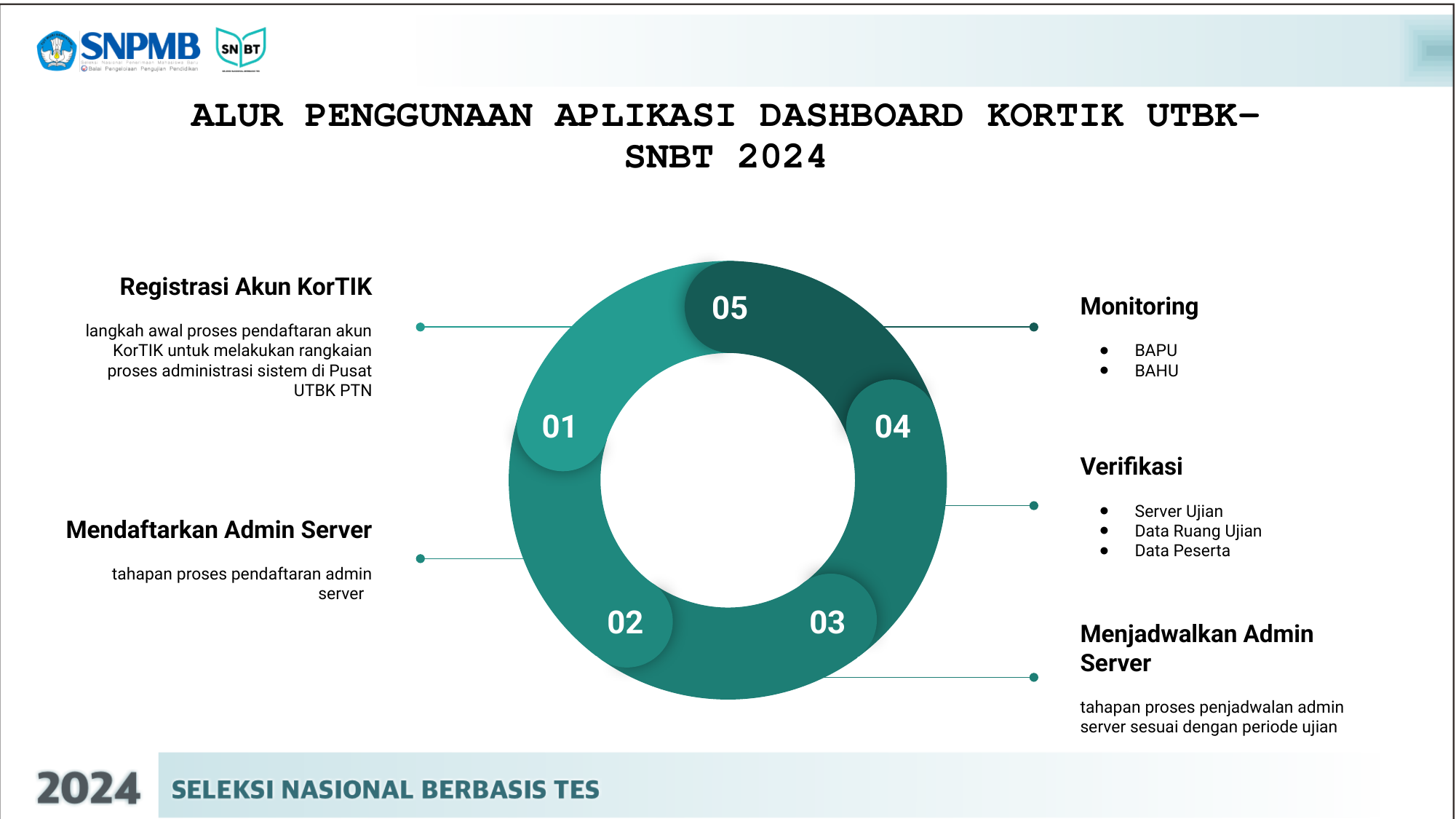

# ALUR PENGGUNAAN APLIKASI DASHBOARD KORTIK UTBK-SNBT 2024

05

01
04

02
03
Registrasi Akun KorTIK

langkah awal proses pendaftaran akun KorTIK untuk melakukan rangkaian proses administrasi sistem di Pusat UTBK PTN
Monitoring

BAPU
BAHU
Verifikasi

Server Ujian
Data Ruang Ujian
Data Peserta
Mendaftarkan Admin Server

tahapan proses pendaftaran admin server
Menjadwalkan Admin Server

tahapan proses penjadwalan admin server sesuai dengan periode ujian